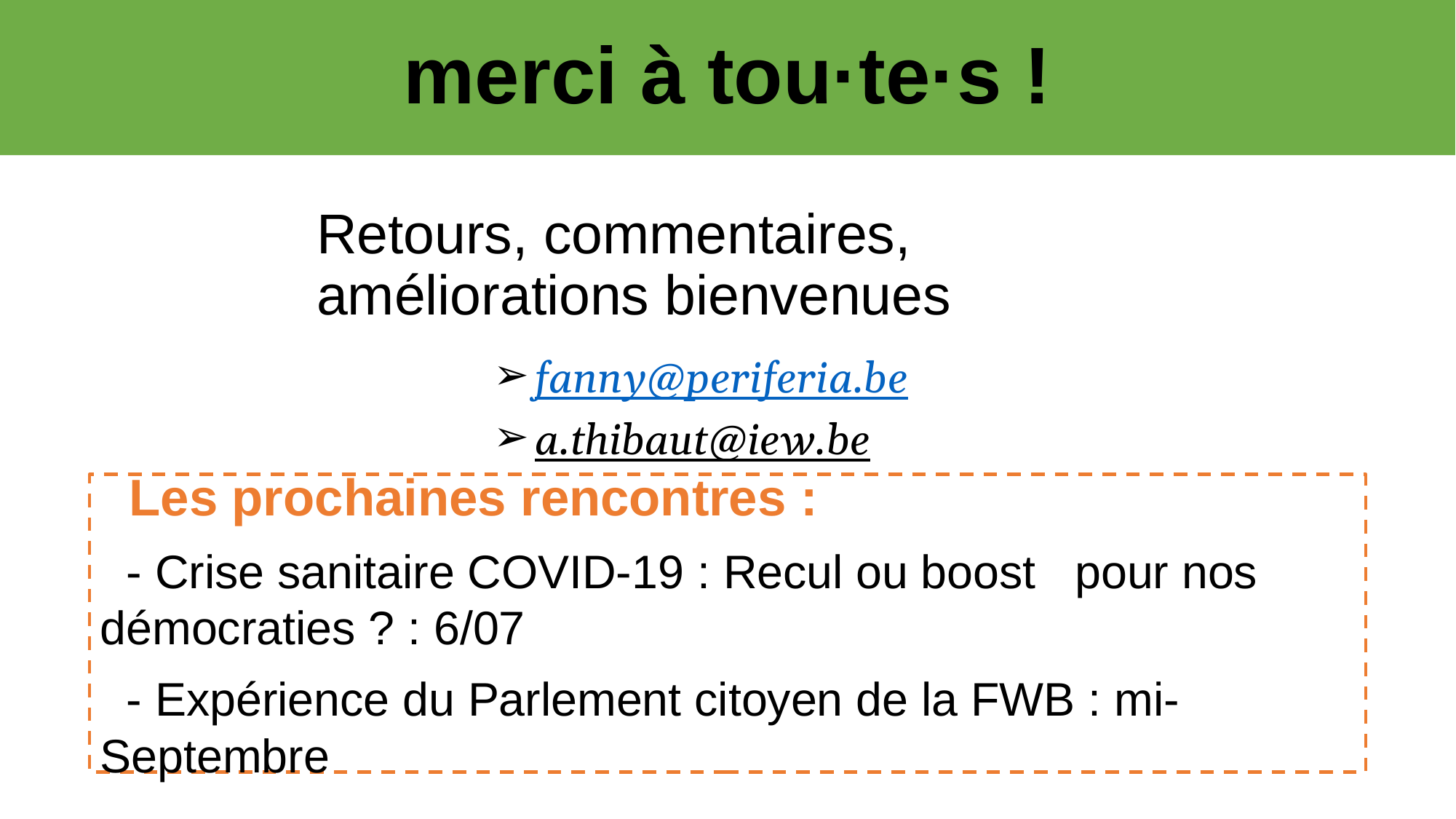

# merci à tou·te·s !
Retours, commentaires, améliorations bienvenues
fanny@periferia.be
a.thibaut@iew.be

  Les prochaines rencontres :
  - Crise sanitaire COVID-19 : Recul ou boost   pour nos démocraties ? : 6/07
  - Expérience du Parlement citoyen de la FWB : mi-Septembre